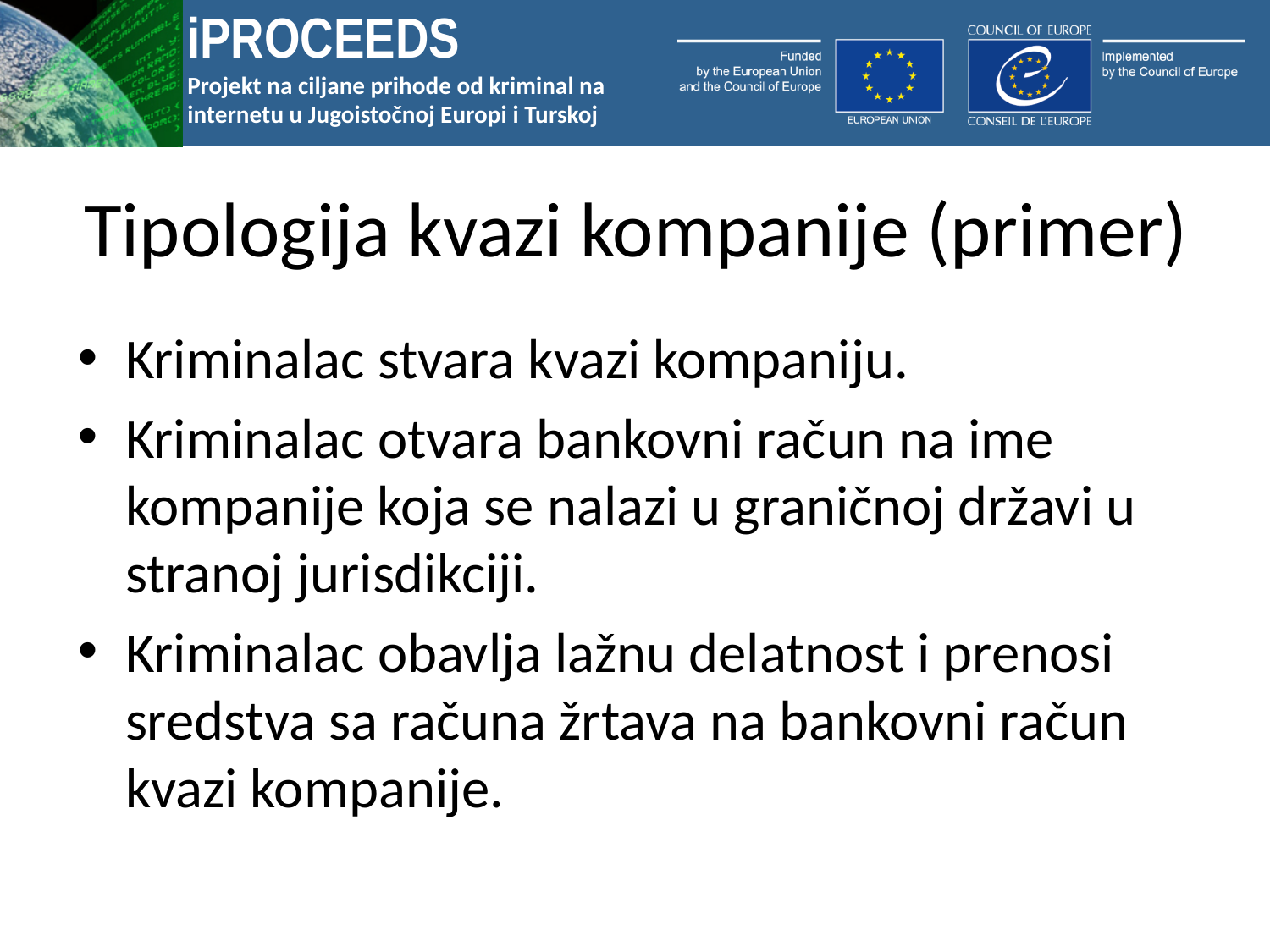

# Tipologija kvazi kompanije (primer)
Kriminalac stvara kvazi kompaniju.
Kriminalac otvara bankovni račun na ime kompanije koja se nalazi u graničnoj državi u stranoj jurisdikciji.
Kriminalac obavlja lažnu delatnost i prenosi sredstva sa računa žrtava na bankovni račun kvazi kompanije.